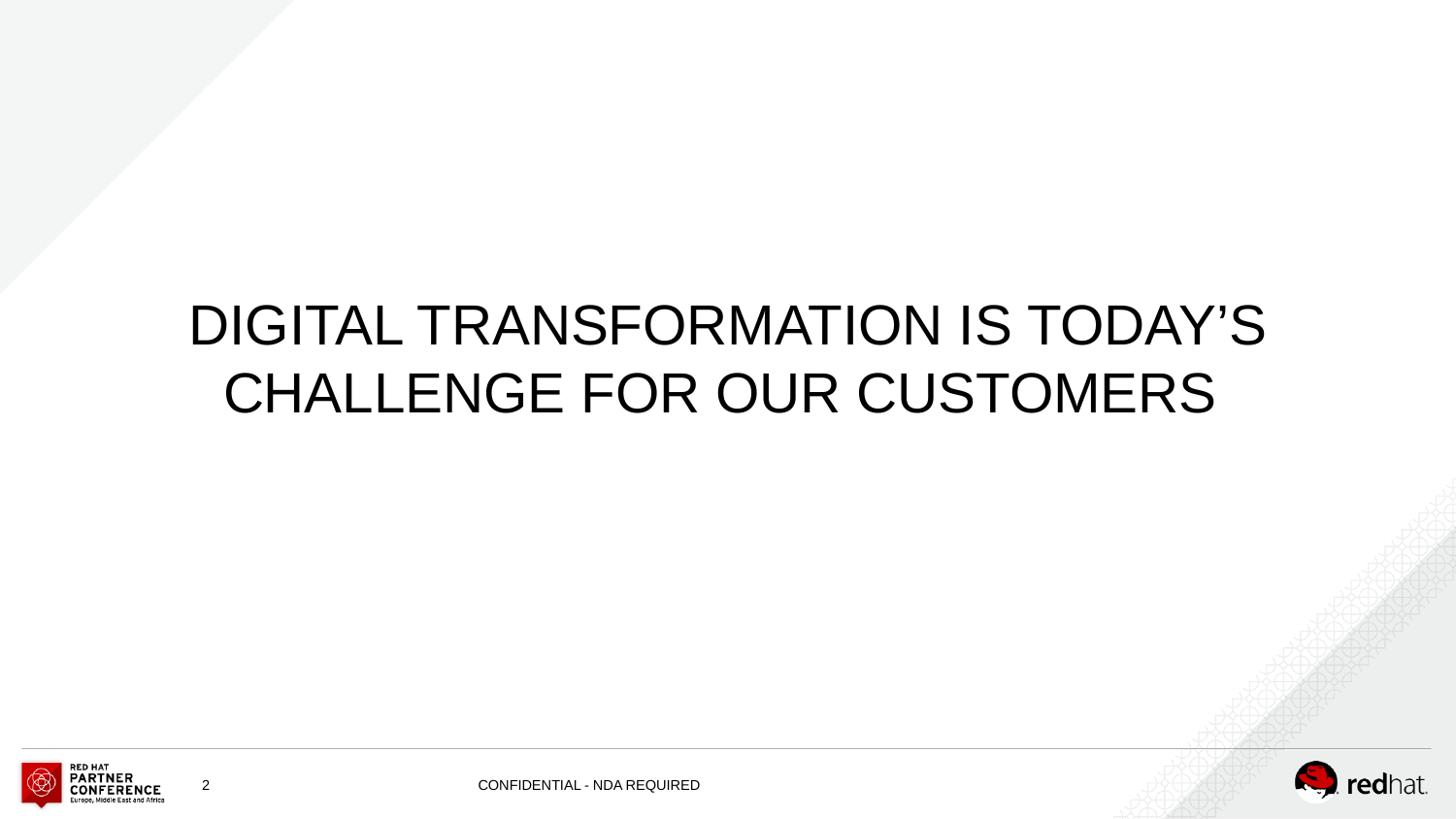

# DIGITAL TRANSFORMATION IS TODAY’S CHALLENGE FOR OUR CUSTOMERS
2
CONFIDENTIAL - NDA REQUIRED